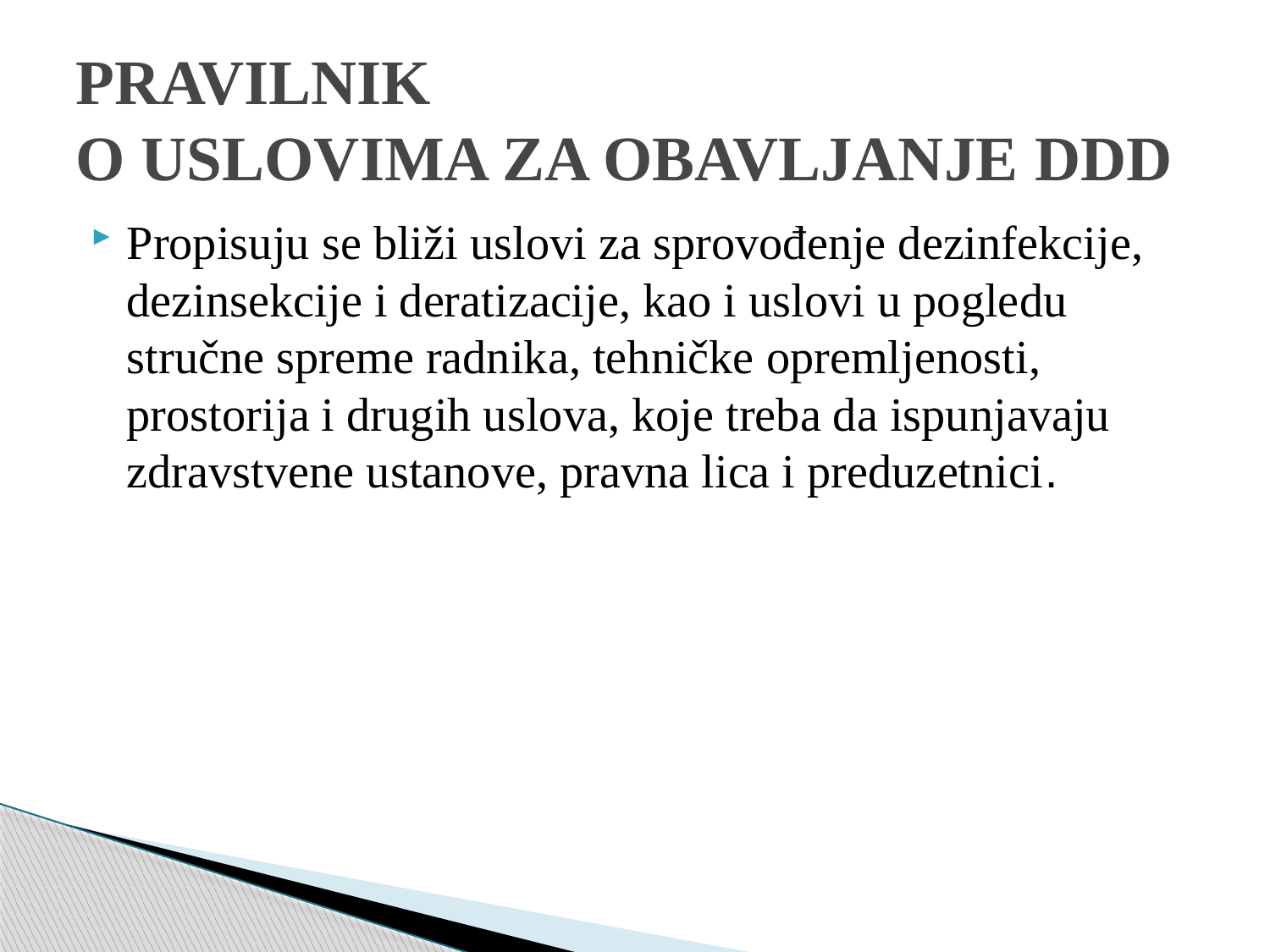

# PRAVILNIK O USLOVIMA ZA OBAVLJANJE DDD
Propisuju se bliži uslovi za sprovođenje dezinfekcije, dezinsekcije i deratizacije, kao i uslovi u pogledu stručne spreme radnika, tehničke opremljenosti, prostorija i drugih uslova, koje treba da ispunjavaju zdravstvene ustanove, pravna lica i preduzetnici.